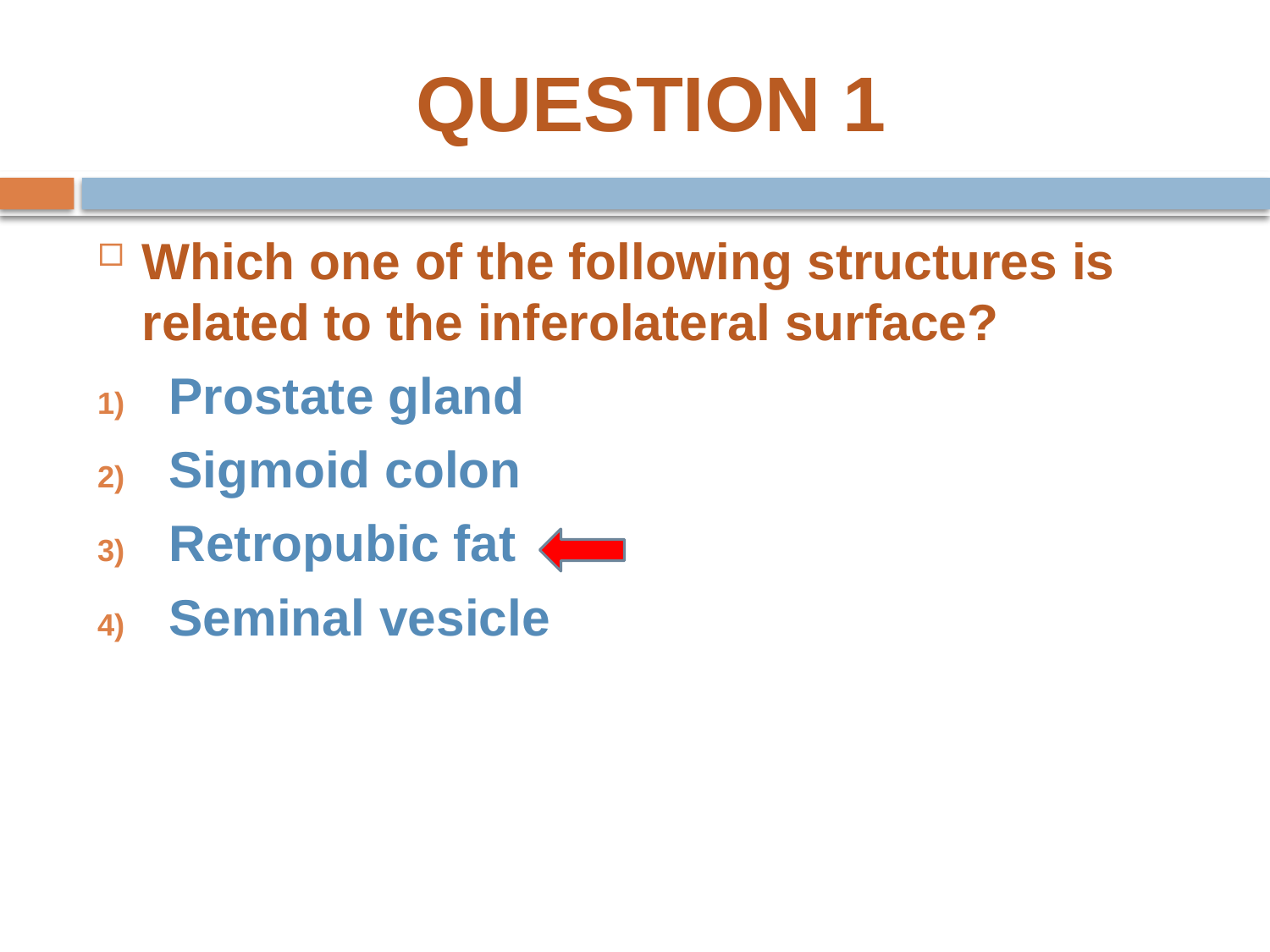

# QUESTION 1
Which one of the following structures is related to the inferolateral surface?
Prostate gland
Sigmoid colon
Retropubic fat
Seminal vesicle